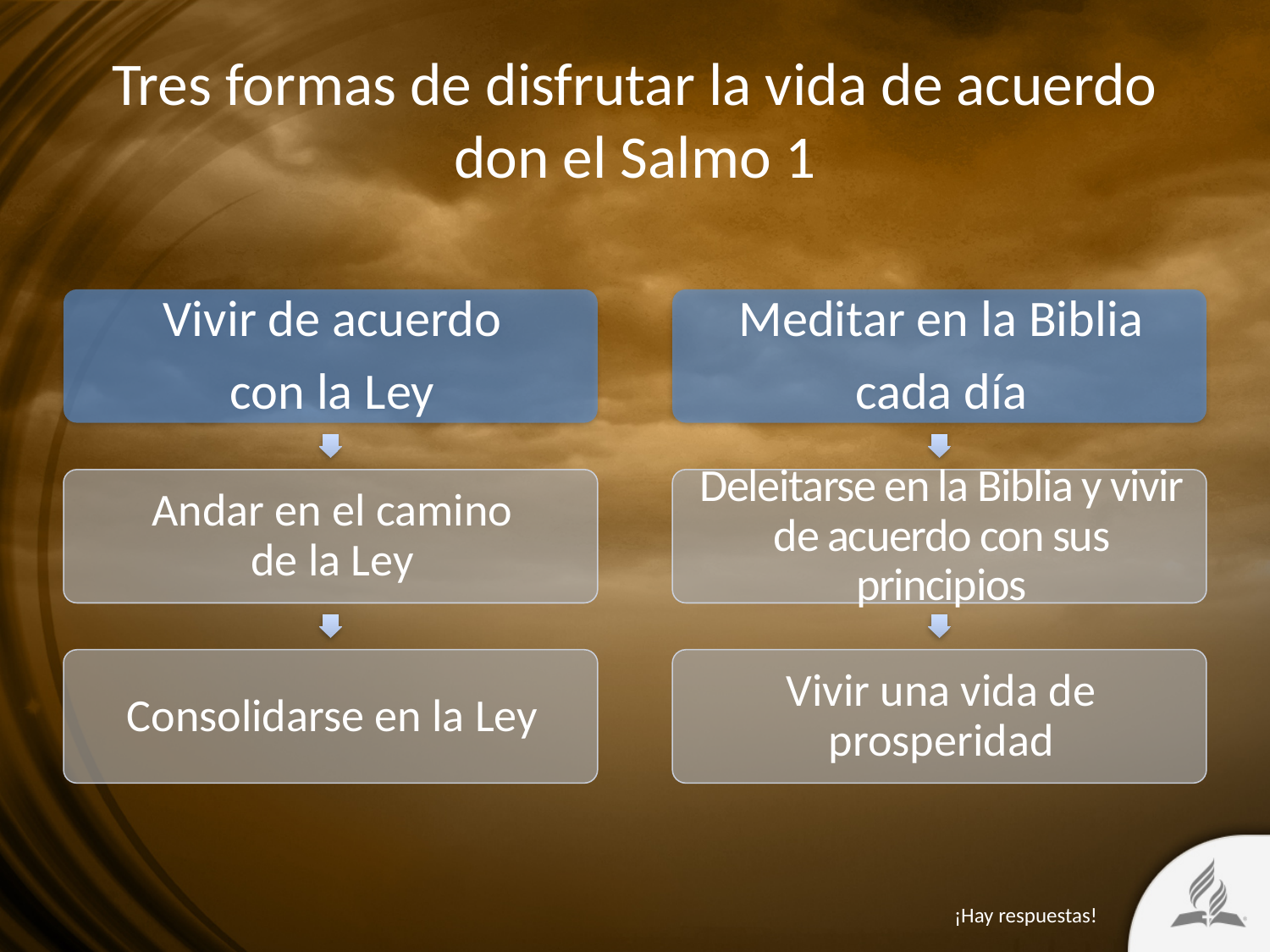

# Tres formas de disfrutar la vida de acuerdo don el Salmo 1
Vivir de acuerdo
con la Ley
Andar en el camino
de la Ley
Consolidarse en la Ley
Meditar en la Biblia
cada día
Deleitarse en la Biblia y vivir de acuerdo con sus principios
Vivir una vida de prosperidad
¡Hay respuestas!